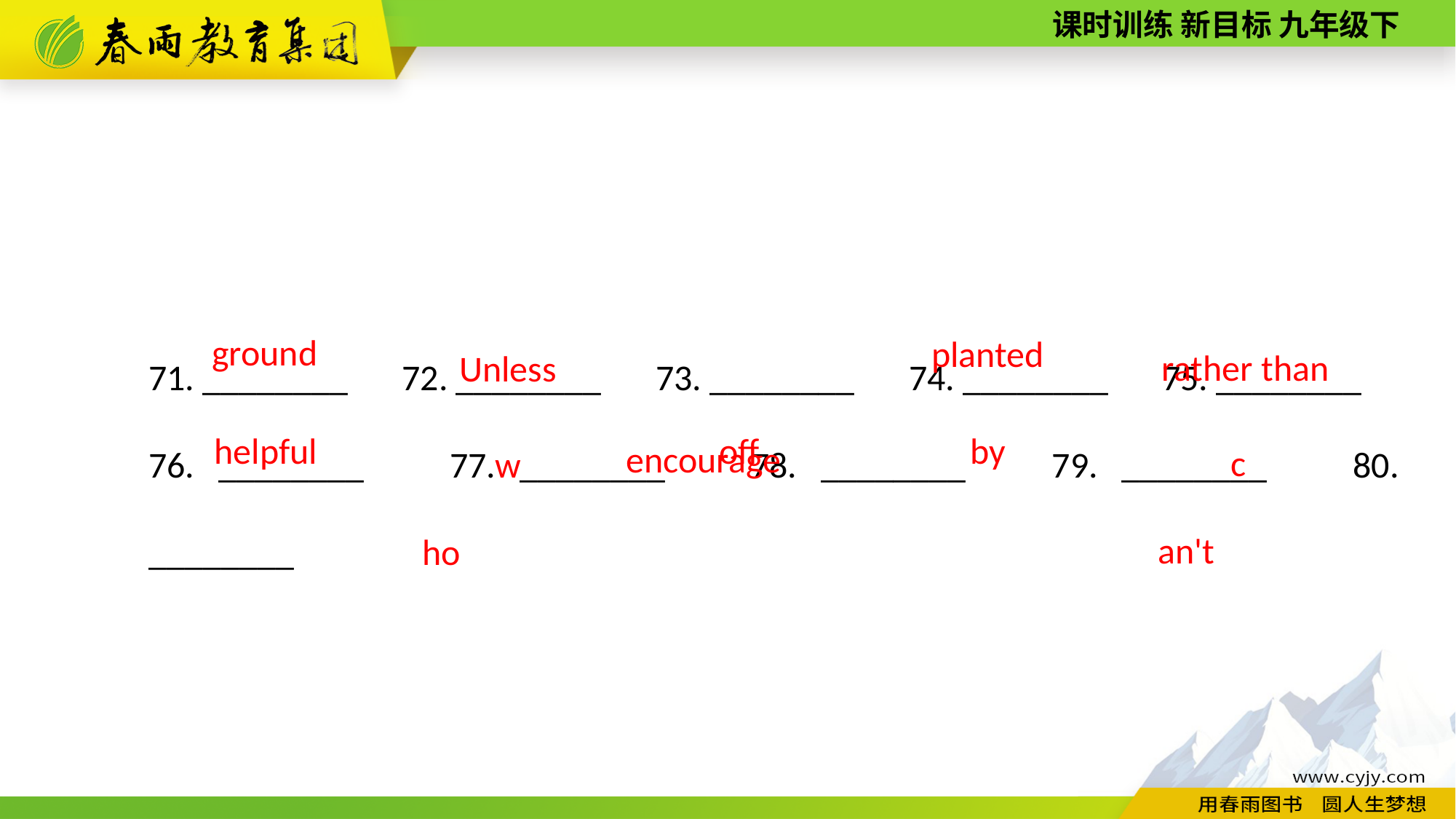

encourage
71. ________　72. ________　73. ________　74. ________　75. ________
76. ________　77. ________　78. ________　79. ________　80. ________
ground
planted
rather than
 Unless
can't
who
by
helpful
off